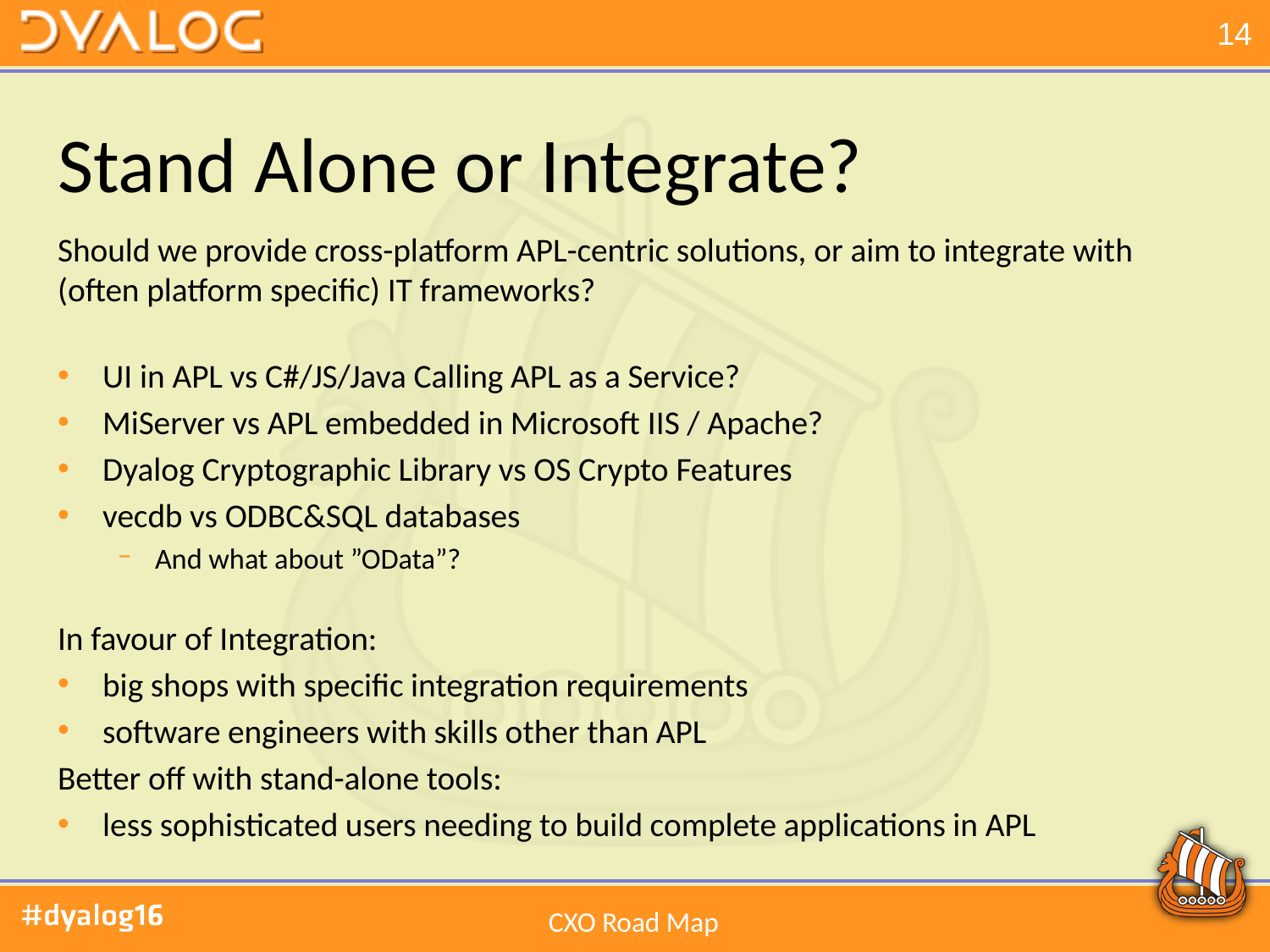

# Stand Alone or Integrate?
Should we provide cross-platform APL-centric solutions, or aim to integrate with (often platform specific) IT frameworks?
UI in APL vs C#/JS/Java Calling APL as a Service?
MiServer vs APL embedded in Microsoft IIS / Apache?
Dyalog Cryptographic Library vs OS Crypto Features
vecdb vs ODBC&SQL databases
And what about ”OData”?
In favour of Integration:
big shops with specific integration requirements
software engineers with skills other than APL
Better off with stand-alone tools:
less sophisticated users needing to build complete applications in APL
CXO Road Map